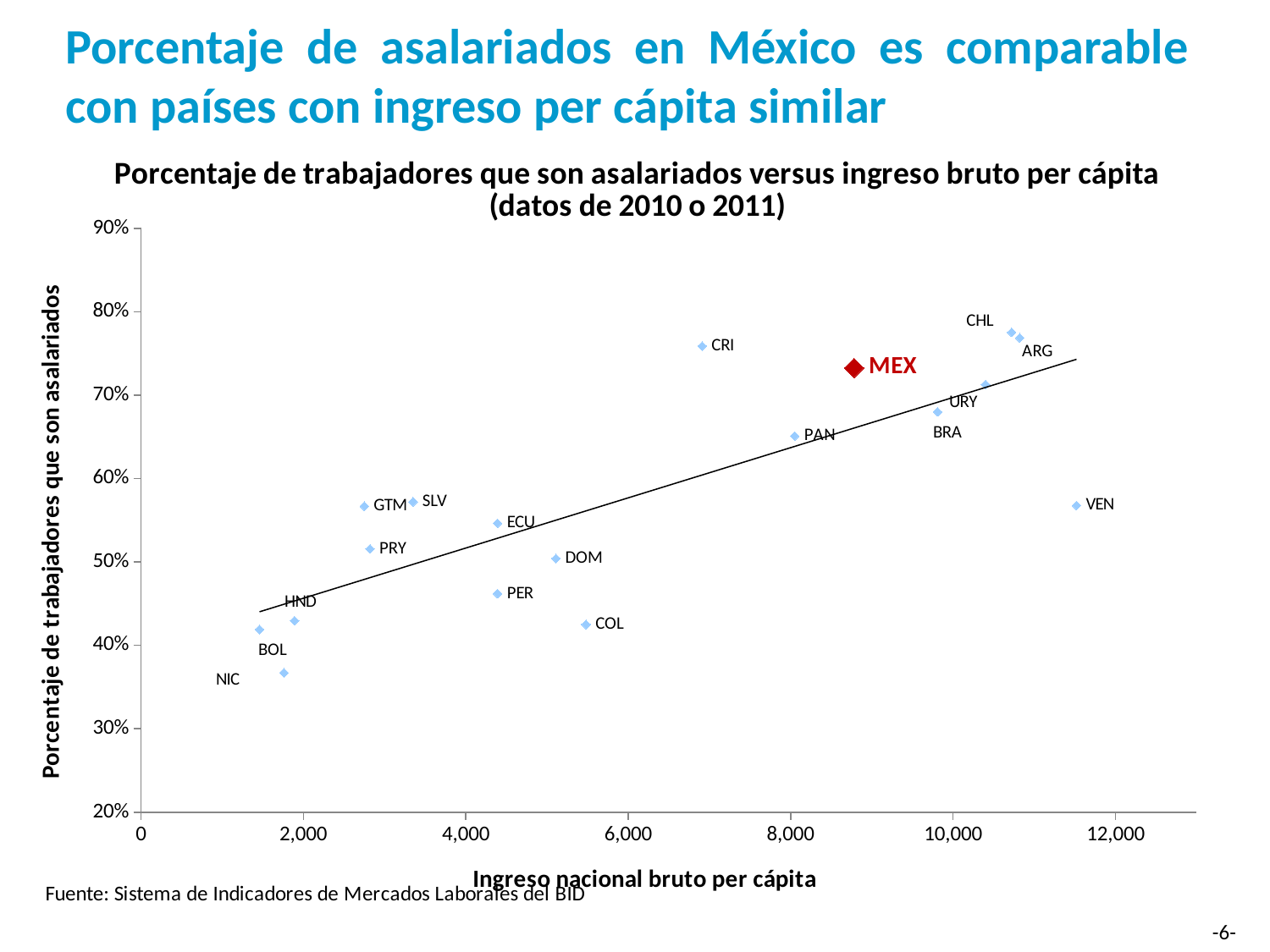

# Porcentaje de asalariados en México es comparable con países con ingreso per cápita similar

### Chart

| Category |  |
|---|---|
-6-